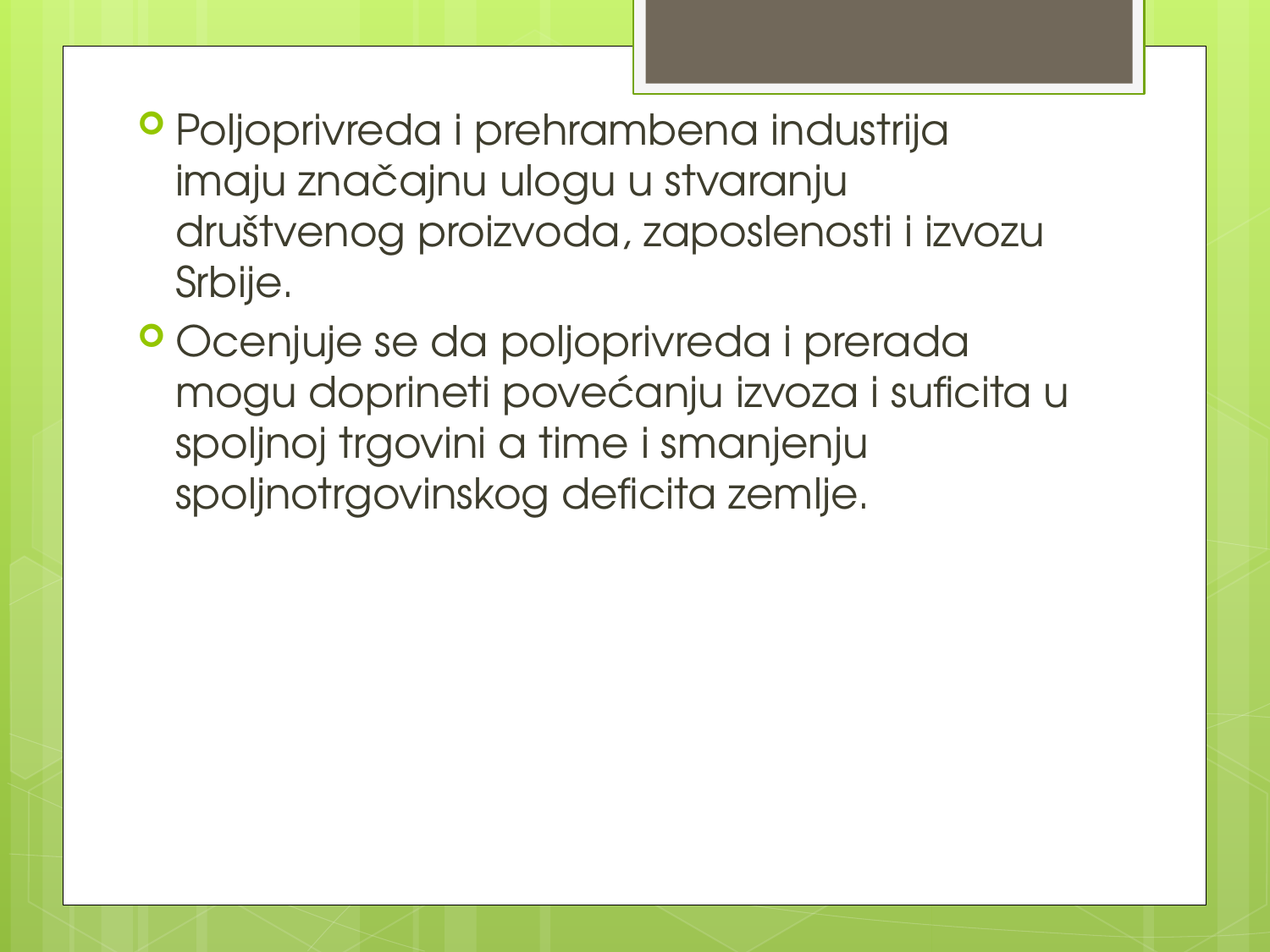

Poljoprivreda i prehrambena industrija imaju značajnu ulogu u stvaranju društvenog proizvoda, zaposlenosti i izvozu Srbije.
Ocenjuje se da poljoprivreda i prerada mogu doprineti povećanju izvoza i suficita u spoljnoj trgovini a time i smanjenju spoljnotrgovinskog deficita zemlje.